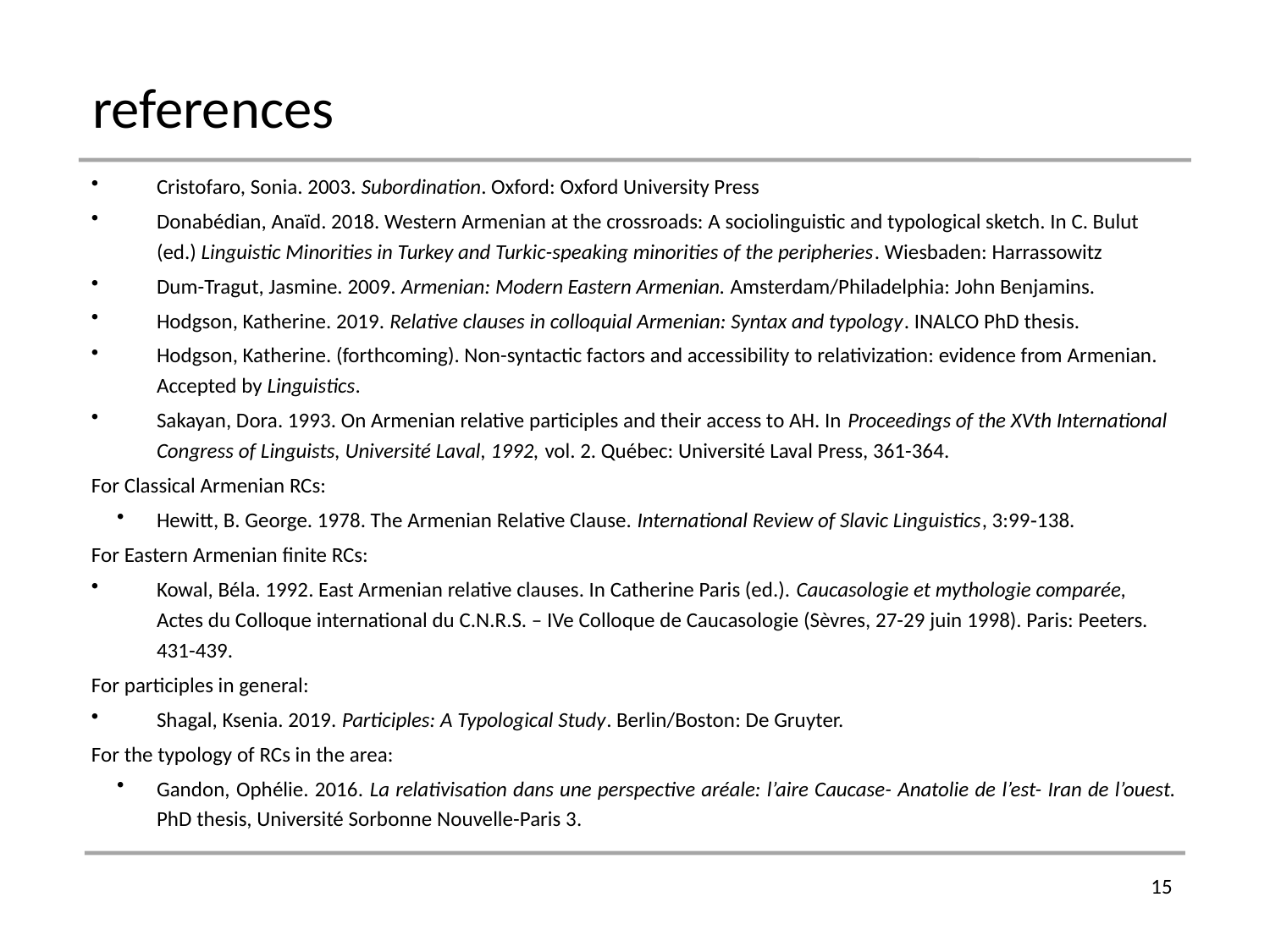

# references

Cristofaro, Sonia. 2003. Subordination. Oxford: Oxford University Press
Donabédian, Anaïd. 2018. Western Armenian at the crossroads: A sociolinguistic and typological sketch. In C. Bulut (ed.) Linguistic Minorities in Turkey and Turkic-speaking minorities of the peripheries. Wiesbaden: Harrassowitz
Dum-Tragut, Jasmine. 2009. Armenian: Modern Eastern Armenian. Amsterdam/Philadelphia: John Benjamins.
Hodgson, Katherine. 2019. Relative clauses in colloquial Armenian: Syntax and typology. INALCO PhD thesis.
Hodgson, Katherine. (forthcoming). Non-syntactic factors and accessibility to relativization: evidence from Armenian. Accepted by Linguistics.
Sakayan, Dora. 1993. On Armenian relative participles and their access to AH. In Proceedings of the XVth International Congress of Linguists, Université Laval, 1992, vol. 2. Québec: Université Laval Press, 361-364.
For Classical Armenian RCs:
Hewitt, B. George. 1978. The Armenian Relative Clause. International Review of Slavic Linguistics, 3:99‑138.
For Eastern Armenian finite RCs:
Kowal, Béla. 1992. East Armenian relative clauses. In Catherine Paris (ed.). Caucasologie et mythologie comparée, Actes du Colloque international du C.N.R.S. – IVe Colloque de Caucasologie (Sèvres, 27-29 juin 1998). Paris: Peeters. 431-439.
For participles in general:
Shagal, Ksenia. 2019. Participles: A Typological Study. Berlin/Boston: De Gruyter.
For the typology of RCs in the area:
Gandon, Ophélie. 2016. La relativisation dans une perspective aréale: l’aire Caucase- Anatolie de l’est- Iran de l’ouest. PhD thesis, Université Sorbonne Nouvelle-Paris 3.

15